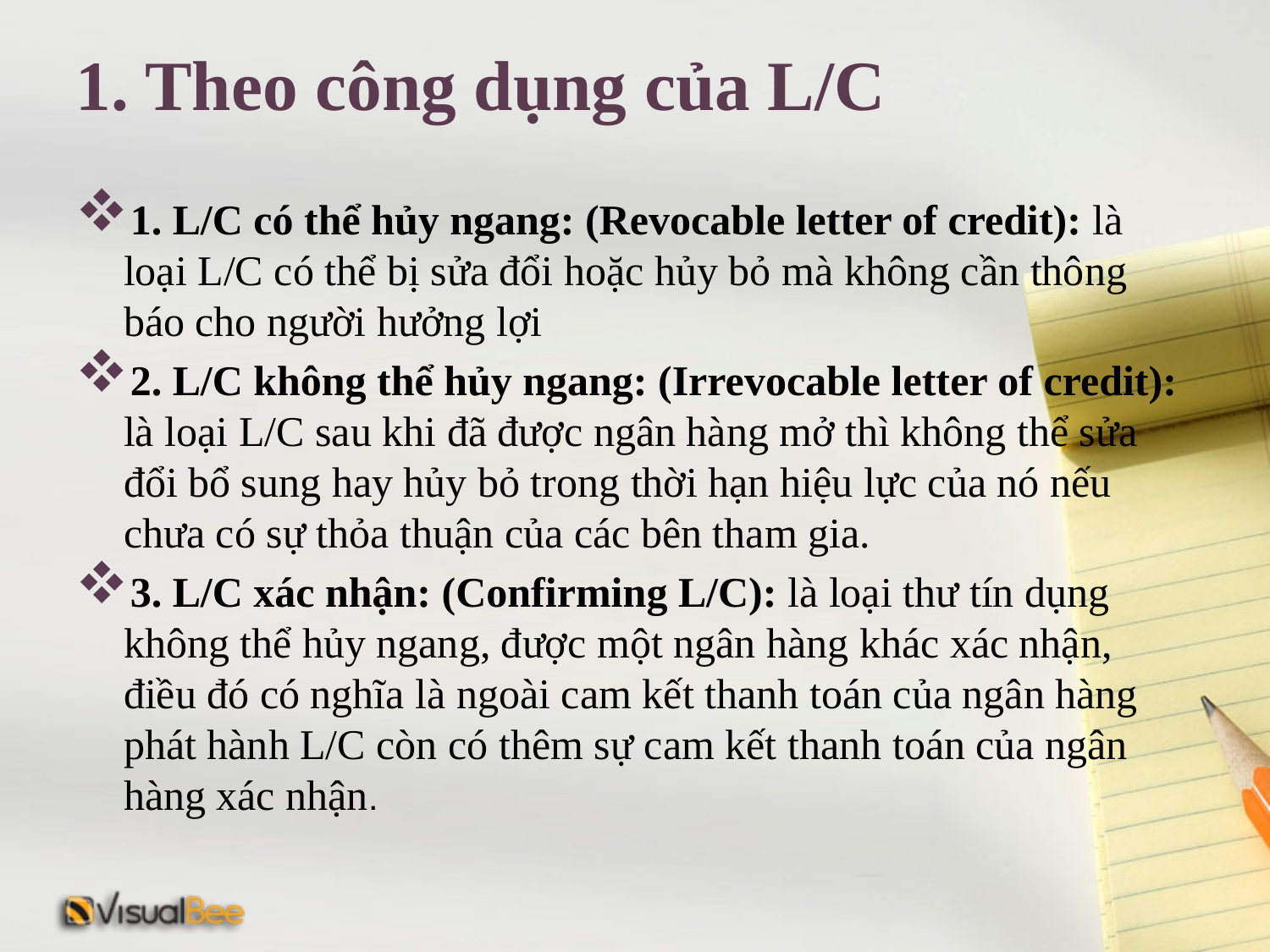

# 1. Theo công dụng của L/C
1. L/C có thể hủy ngang: (Revocable letter of credit): là loại L/C có thể bị sửa đổi hoặc hủy bỏ mà không cần thông báo cho người hưởng lợi
2. L/C không thể hủy ngang: (Irrevocable letter of credit): là loại L/C sau khi đã được ngân hàng mở thì không thể sửa đổi bổ sung hay hủy bỏ trong thời hạn hiệu lực của nó nếu chưa có sự thỏa thuận của các bên tham gia.
3. L/C xác nhận: (Confirming L/C): là loại thư tín dụng không thể hủy ngang, được một ngân hàng khác xác nhận, điều đó có nghĩa là ngoài cam kết thanh toán của ngân hàng phát hành L/C còn có thêm sự cam kết thanh toán của ngân hàng xác nhận.